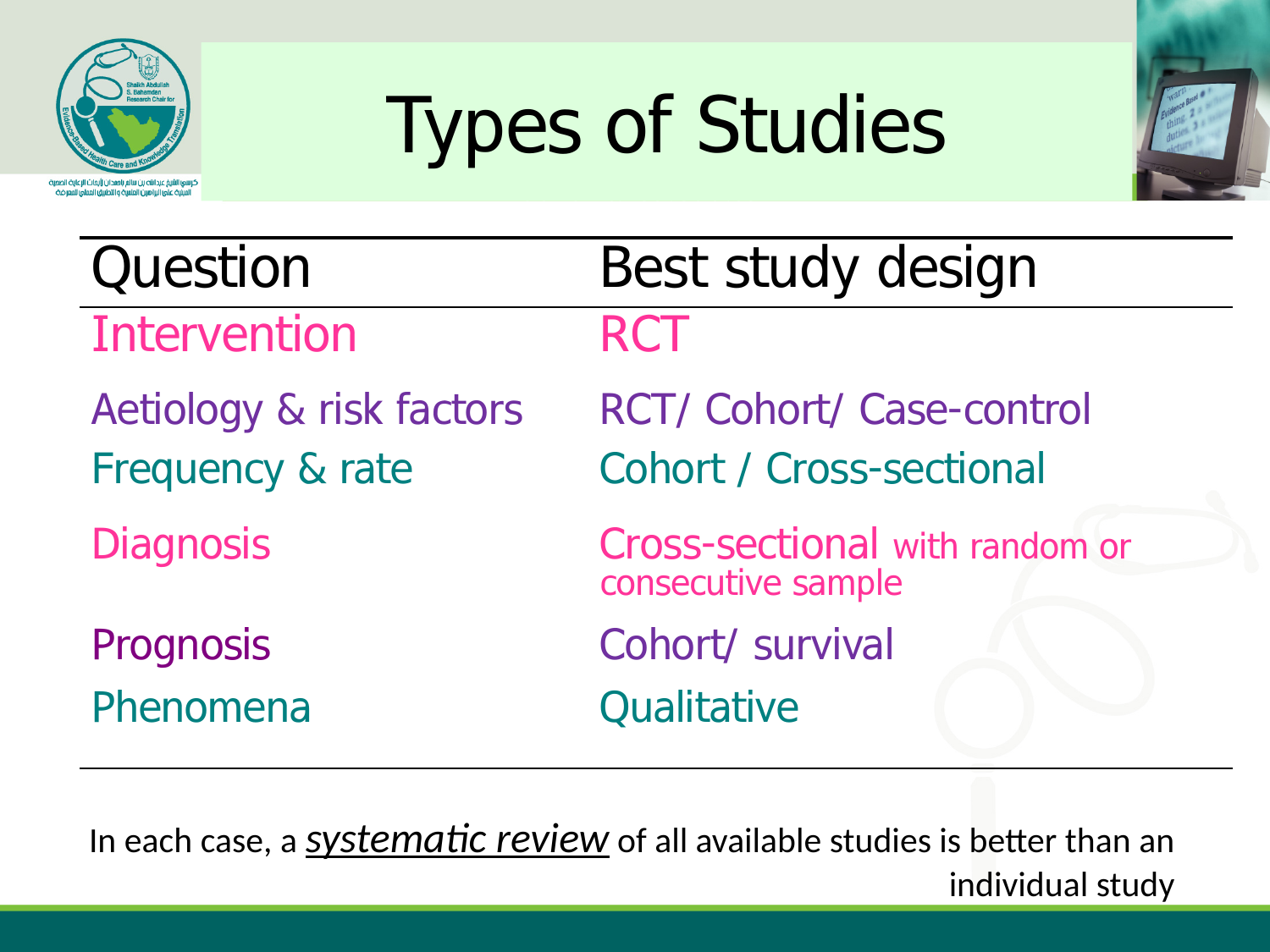

# Types of Studies
| Question | Best study design |
| --- | --- |
| Intervention | RCT |
| Aetiology & risk factors | RCT/ Cohort/ Case-control |
| Frequency & rate | Cohort / Cross-sectional |
| Diagnosis | Cross-sectional with random or consecutive sample |
| Prognosis | Cohort/ survival |
| Phenomena | Qualitative |
In each case, a systematic review of all available studies is better than an individual study